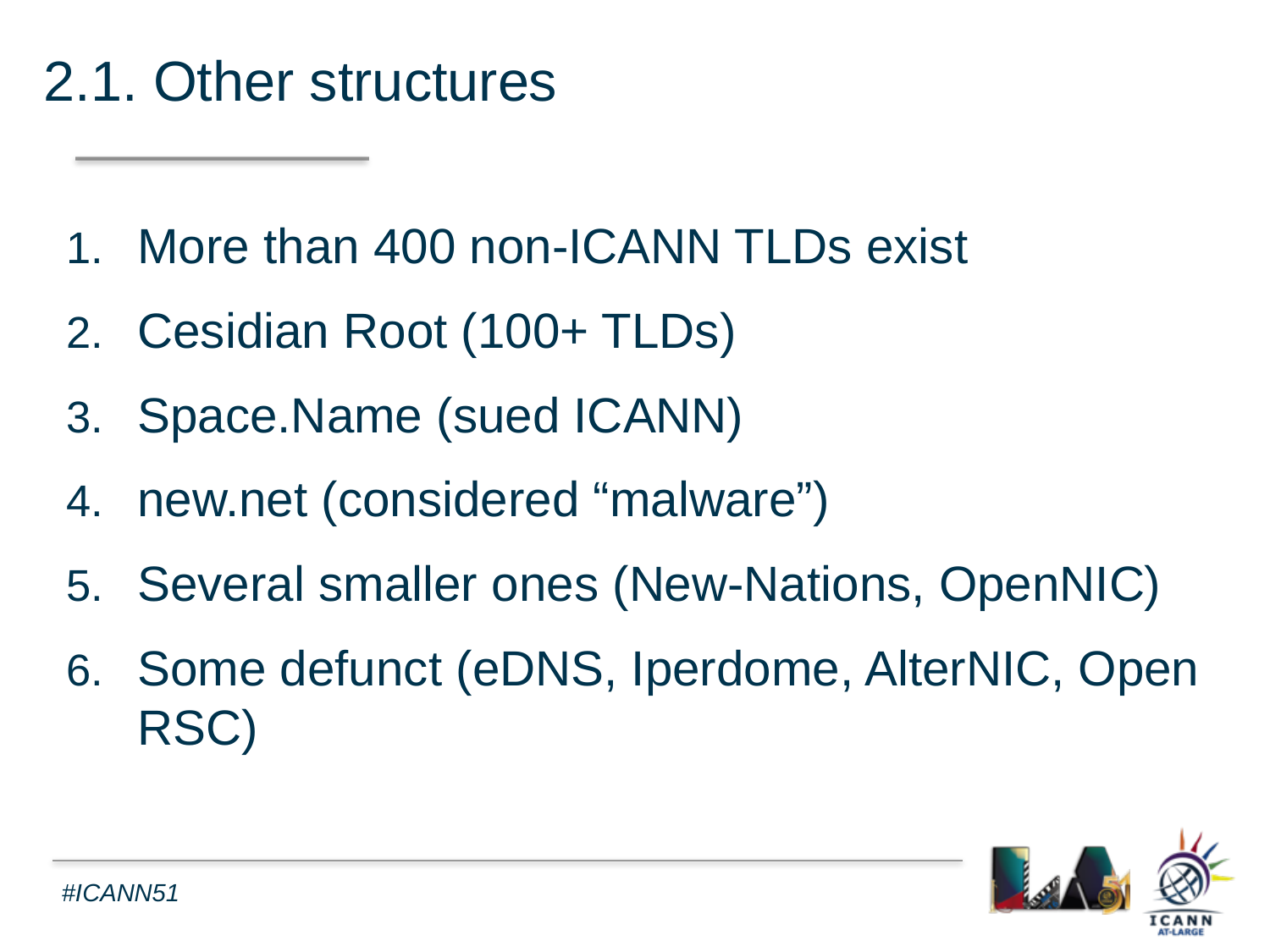

2.1. Other structures

More than 400 non-ICANN TLDs exist
Cesidian Root (100+ TLDs)
Space.Name (sued ICANN)
new.net (considered “malware”)
Several smaller ones (New-Nations, OpenNIC)
Some defunct (eDNS, Iperdome, AlterNIC, Open RSC)